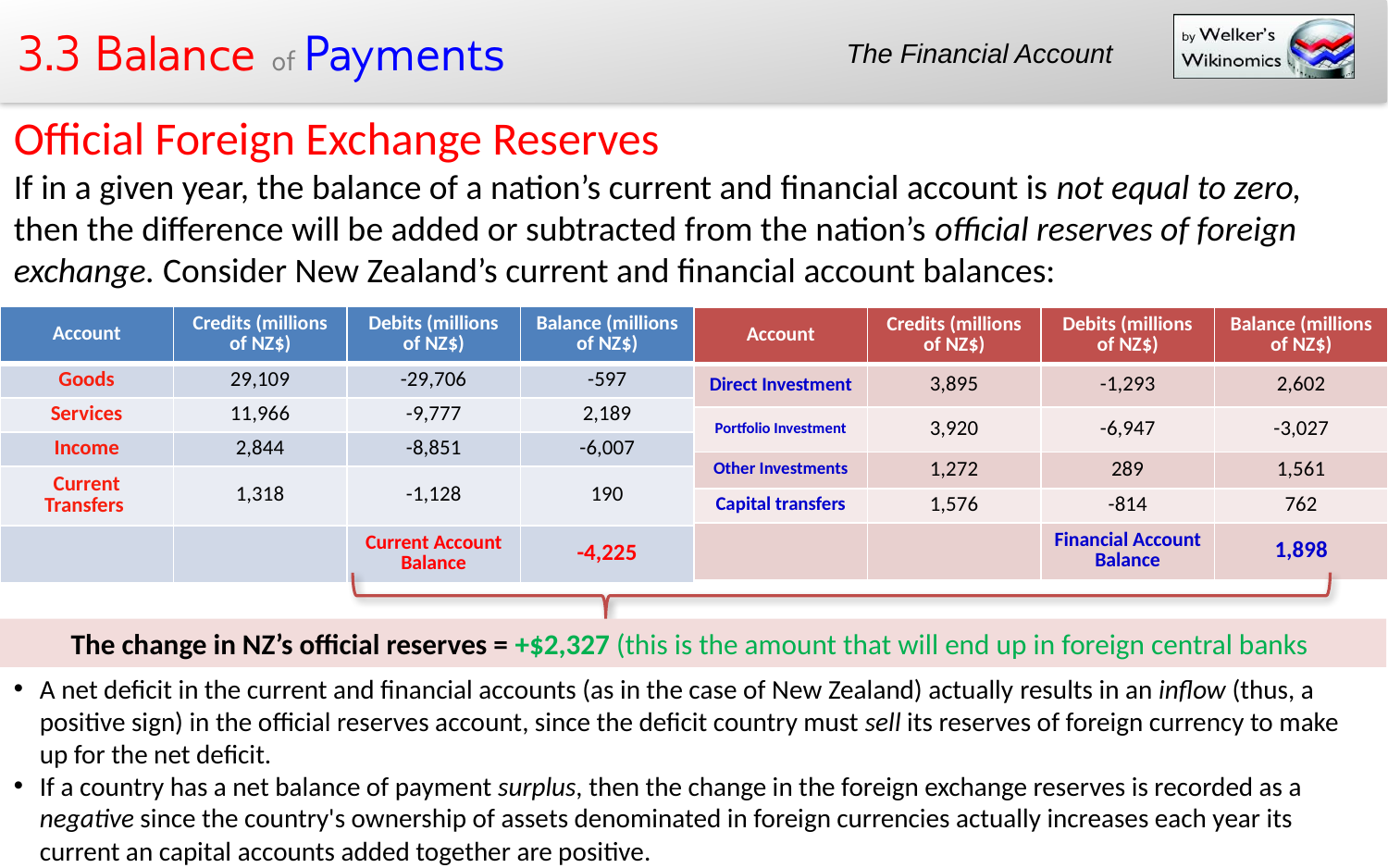

The Financial Account
Official Foreign Exchange Reserves
If in a given year, the balance of a nation’s current and financial account is not equal to zero, then the difference will be added or subtracted from the nation’s official reserves of foreign exchange. Consider New Zealand’s current and financial account balances:

| Account | Credits (millions of NZ$) | Debits (millions of NZ$) | Balance (millions of NZ$) |
| --- | --- | --- | --- |
| Goods | 29,109 | -29,706 | -597 |
| Services | 11,966 | -9,777 | 2,189 |
| Income | 2,844 | -8,851 | -6,007 |
| Current Transfers | 1,318 | -1,128 | 190 |
|  |  | Current Account Balance | -4,225 |
| Account | Credits (millions of NZ$) | Debits (millions of NZ$) | Balance (millions of NZ$) |
| --- | --- | --- | --- |
| Direct Investment | 3,895 | -1,293 | 2,602 |
| Portfolio Investment | 3,920 | -6,947 | -3,027 |
| Other Investments | 1,272 | 289 | 1,561 |
| Capital transfers | 1,576 | -814 | 762 |
|  |  | Financial Account Balance | 1,898 |
The change in NZ’s official reserves = +$2,327 (this is the amount that will end up in foreign central banks
A net deficit in the current and financial accounts (as in the case of New Zealand) actually results in an inflow (thus, a positive sign) in the official reserves account, since the deficit country must sell its reserves of foreign currency to make up for the net deficit.
If a country has a net balance of payment surplus, then the change in the foreign exchange reserves is recorded as a negative since the country's ownership of assets denominated in foreign currencies actually increases each year its current an capital accounts added together are positive.